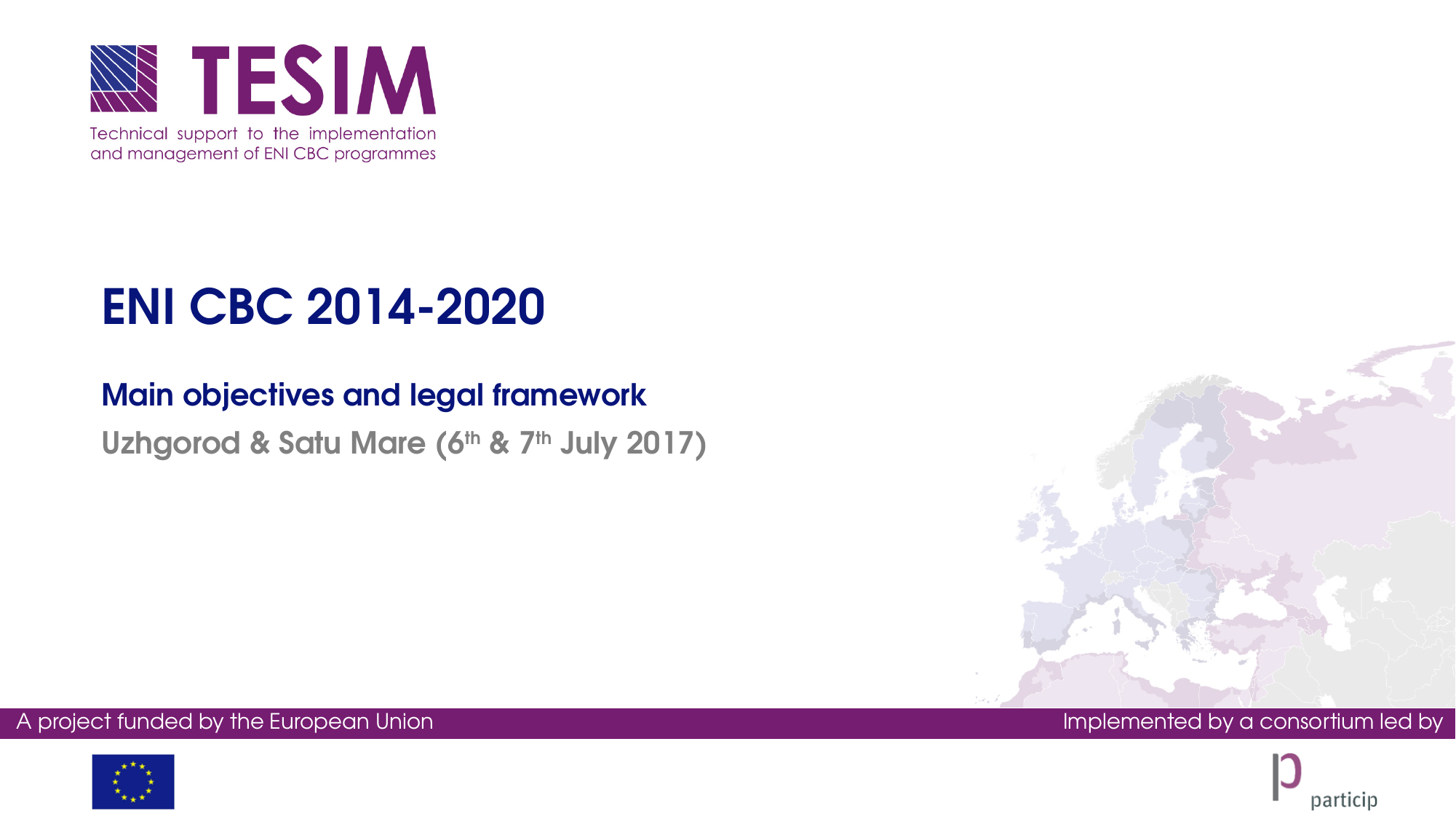

# ENI CBC 2014-2020
Main objectives and legal framework
Uzhgorod & Satu Mare (6th & 7th July 2017)